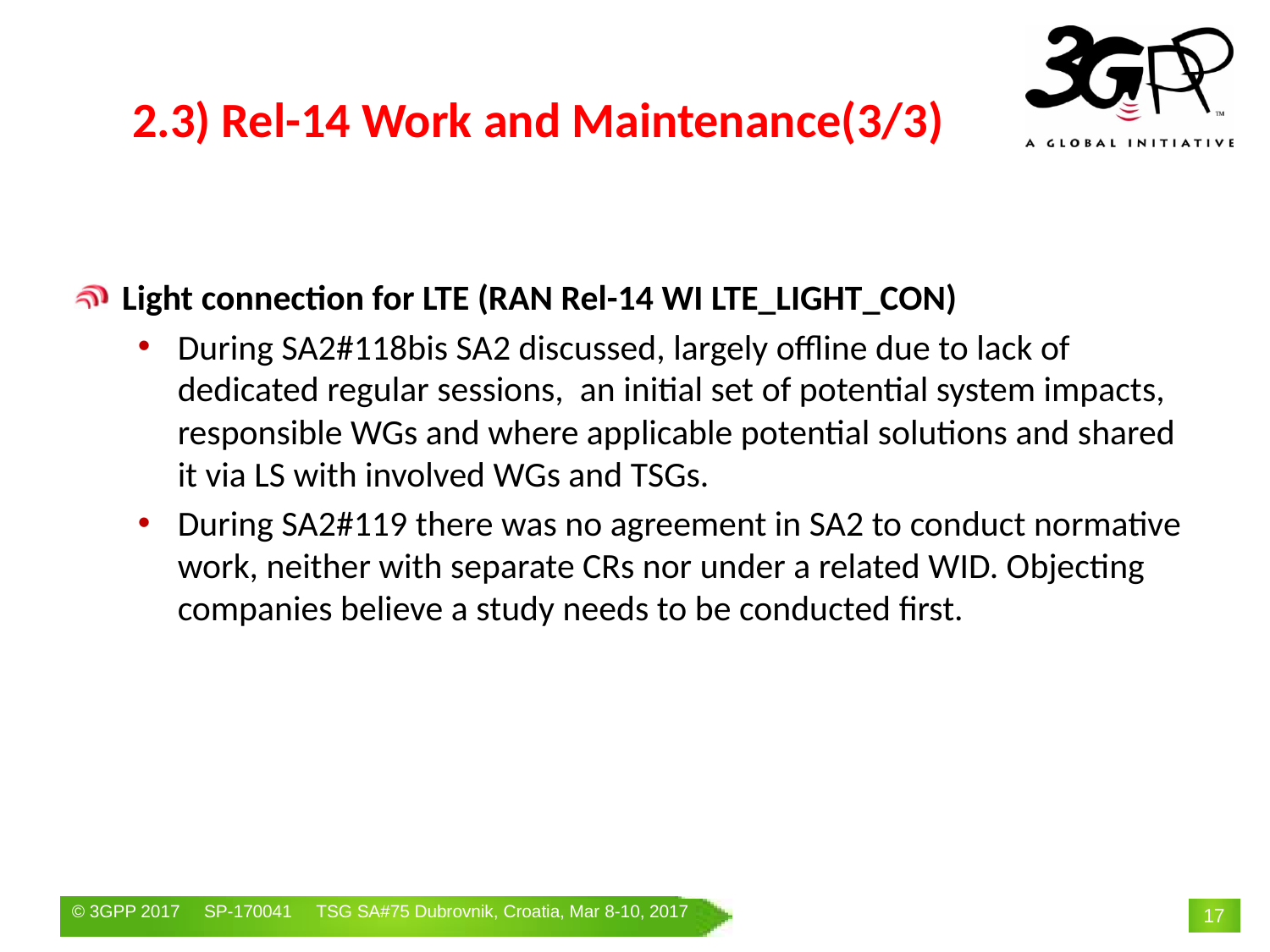

# 2.3) Rel-14 Work and Maintenance(3/3)
Light connection for LTE (RAN Rel-14 WI LTE_LIGHT_CON)
During SA2#118bis SA2 discussed, largely offline due to lack of dedicated regular sessions,  an initial set of potential system impacts, responsible WGs and where applicable potential solutions and shared it via LS with involved WGs and TSGs.
During SA2#119 there was no agreement in SA2 to conduct normative work, neither with separate CRs nor under a related WID. Objecting companies believe a study needs to be conducted first.